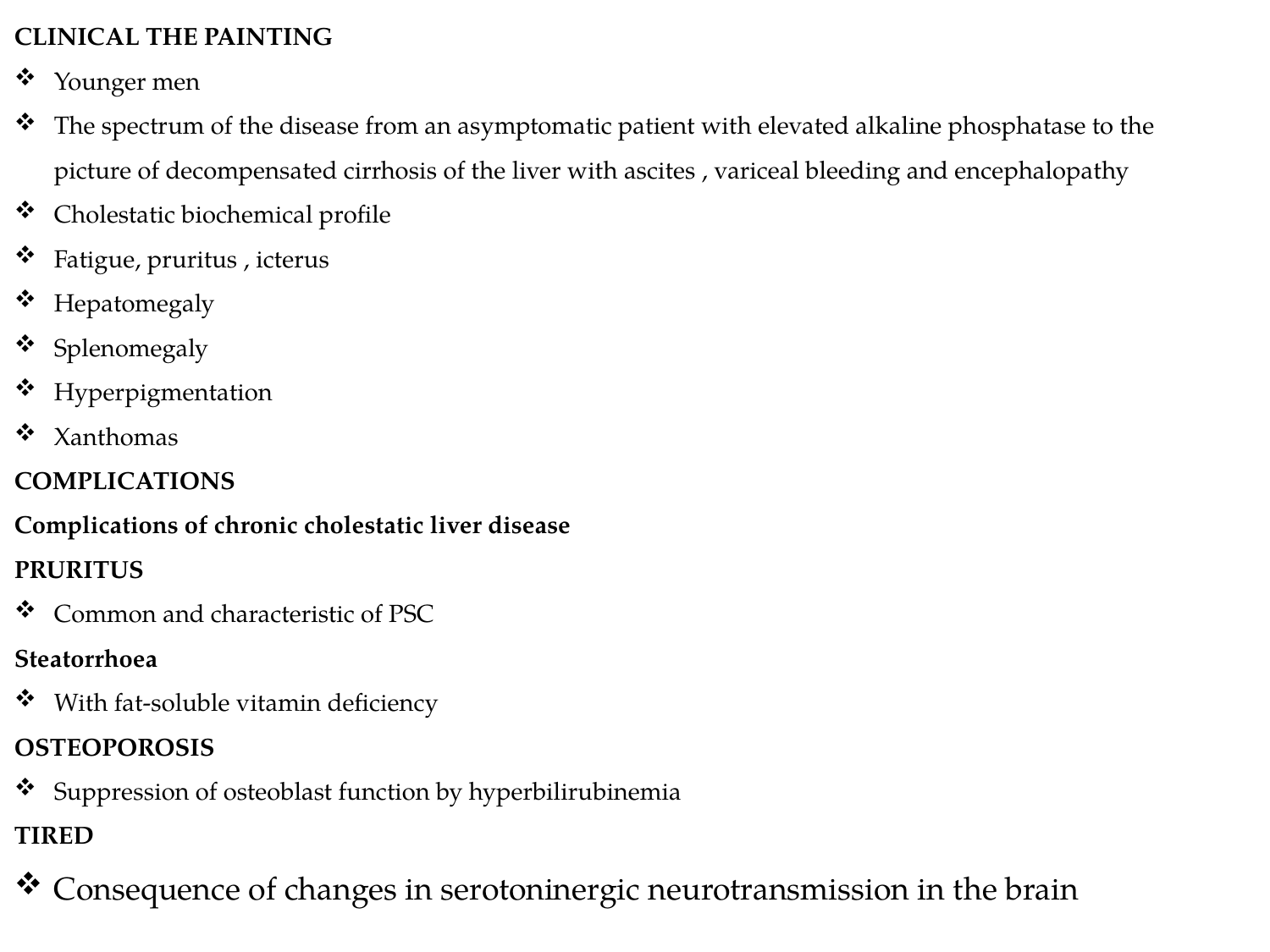

CLINICAL THE PAINTING
Younger men
The spectrum of the disease from an asymptomatic patient with elevated alkaline phosphatase to the picture of decompensated cirrhosis of the liver with ascites , variceal bleeding and encephalopathy
Cholestatic biochemical profile
Fatigue, pruritus , icterus
Hepatomegaly
Splenomegaly
Hyperpigmentation
Xanthomas
COMPLICATIONS
Complications of chronic cholestatic liver disease
PRURITUS
Common and characteristic of PSC
Steatorrhoea
With fat-soluble vitamin deficiency
OSTEOPOROSIS
Suppression of osteoblast function by hyperbilirubinemia
TIRED
Consequence of changes in serotoninergic neurotransmission in the brain